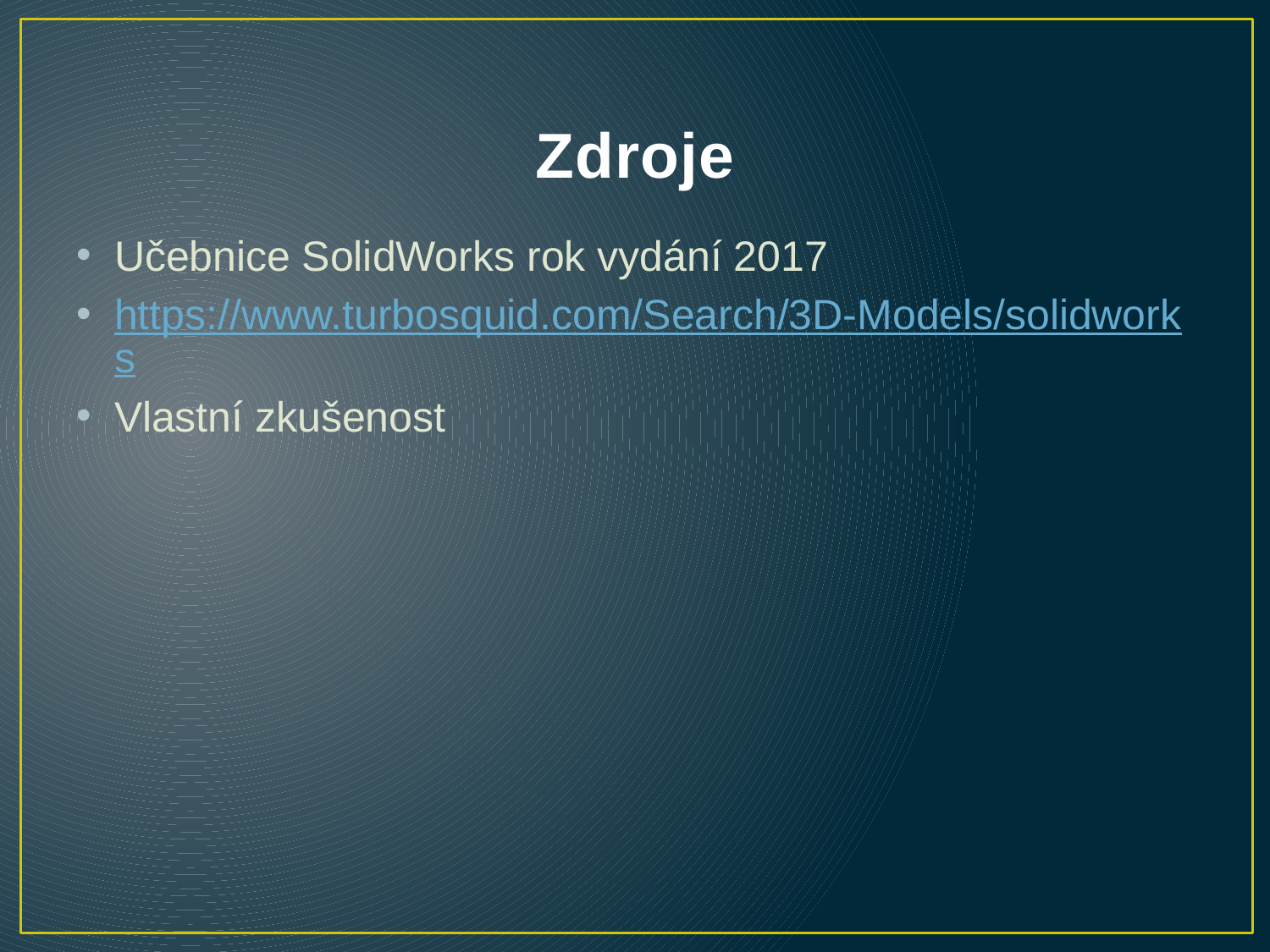

# Zdroje
Učebnice SolidWorks rok vydání 2017
https://www.turbosquid.com/Search/3D-Models/solidworks
Vlastní zkušenost